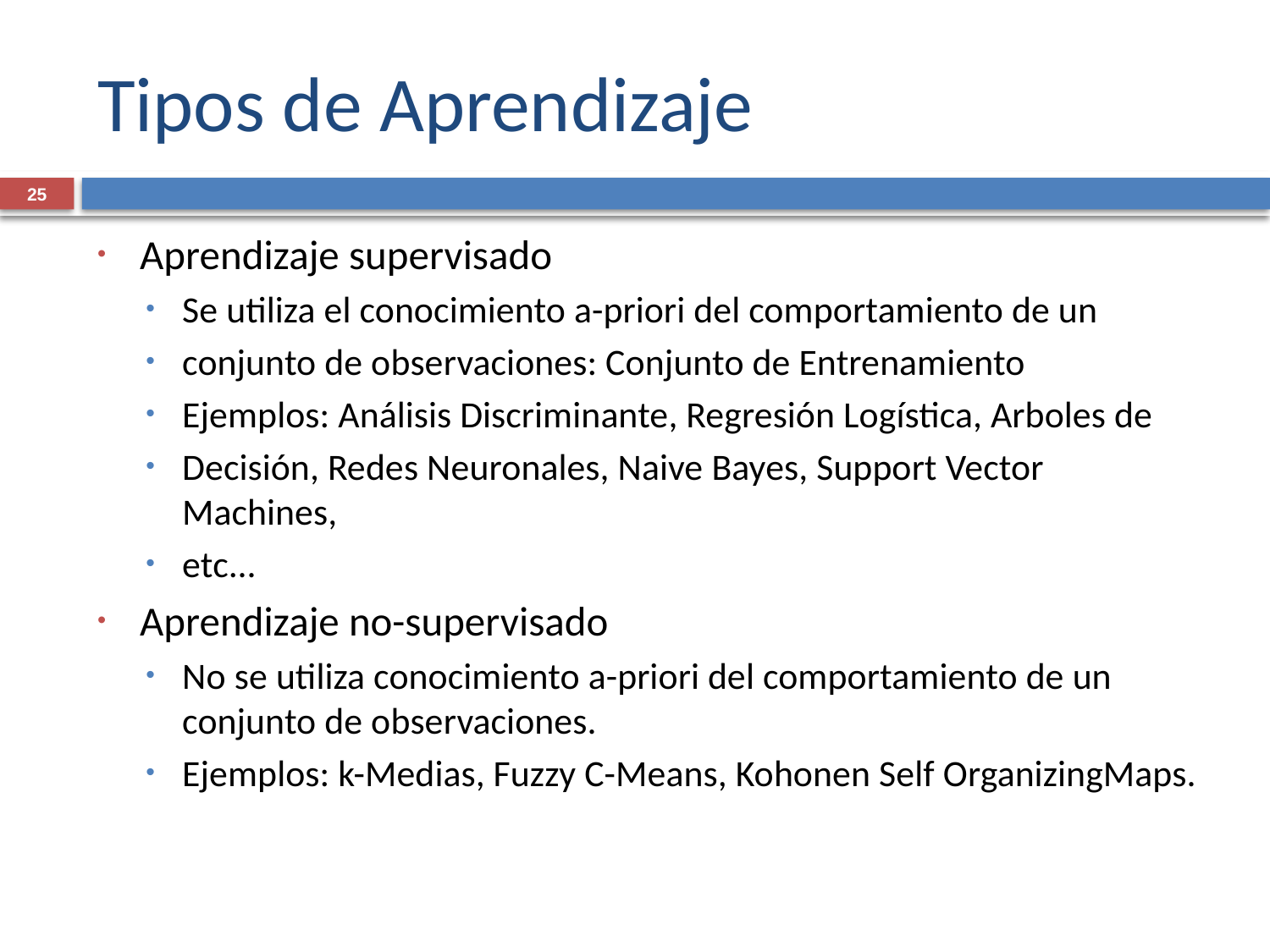

# Tipos de Aprendizaje
25
Aprendizaje supervisado
Se utiliza el conocimiento a-priori del comportamiento de un
conjunto de observaciones: Conjunto de Entrenamiento
Ejemplos: Análisis Discriminante, Regresión Logística, Arboles de
Decisión, Redes Neuronales, Naive Bayes, Support Vector Machines,
etc...
Aprendizaje no-supervisado
No se utiliza conocimiento a-priori del comportamiento de un conjunto de observaciones.
Ejemplos: k-Medias, Fuzzy C-Means, Kohonen Self OrganizingMaps.